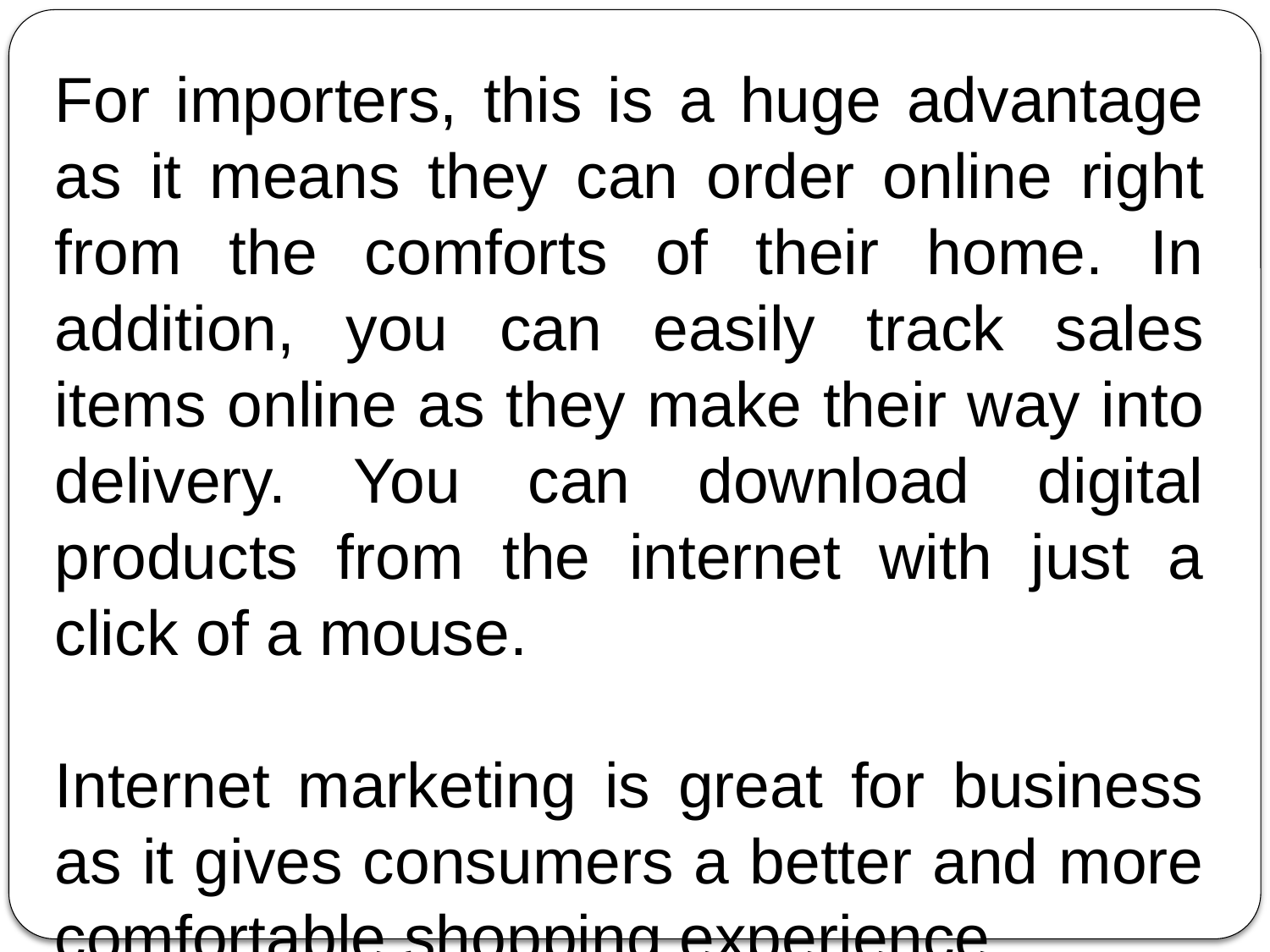

For importers, this is a huge advantage as it means they can order online right from the comforts of their home. In addition, you can easily track sales items online as they make their way into delivery. You can download digital products from the internet with just a click of a mouse.

Internet marketing is great for business as it gives consumers a better and more comfortable shopping experience